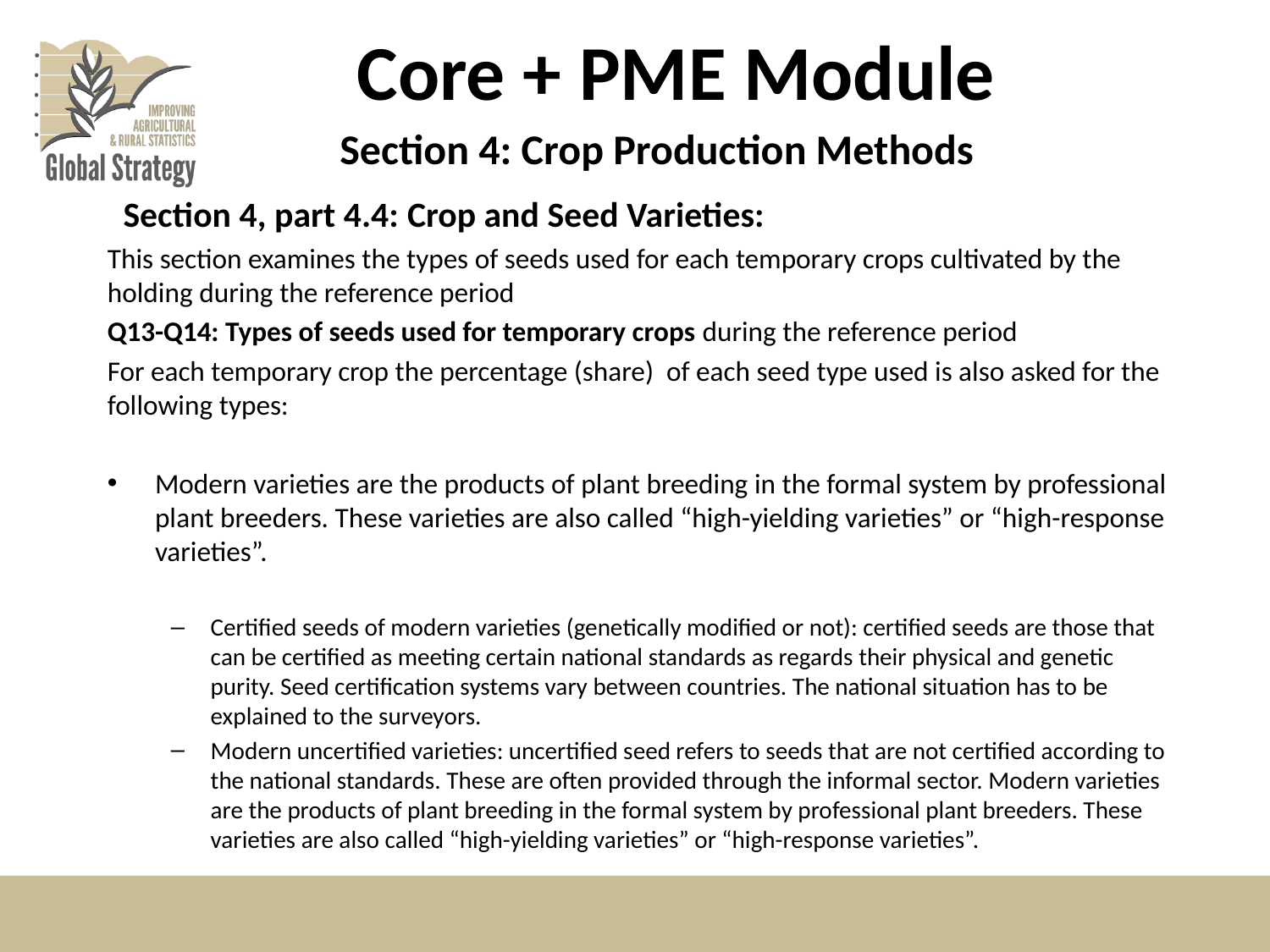

# Core + PME Module
Section 4: Crop Production Methods

Section 4, part 4.4: Crop and Seed Varieties:
This section examines the types of seeds used for each temporary crops cultivated by the holding during the reference period
Q13-Q14: Types of seeds used for temporary crops during the reference period
For each temporary crop the percentage (share)  of each seed type used is also asked for the following types:

Modern varieties are the products of plant breeding in the formal system by professional plant breeders. These varieties are also called “high-yielding varieties” or “high-response varieties”.

Certified seeds of modern varieties (genetically modified or not): certified seeds are those that can be certified as meeting certain national standards as regards their physical and genetic purity. Seed certification systems vary between countries. The national situation has to be explained to the surveyors.
Modern uncertified varieties: uncertified seed refers to seeds that are not certified according to the national standards. These are often provided through the informal sector. Modern varieties are the products of plant breeding in the formal system by professional plant breeders. These varieties are also called “high-yielding varieties” or “high-response varieties”.